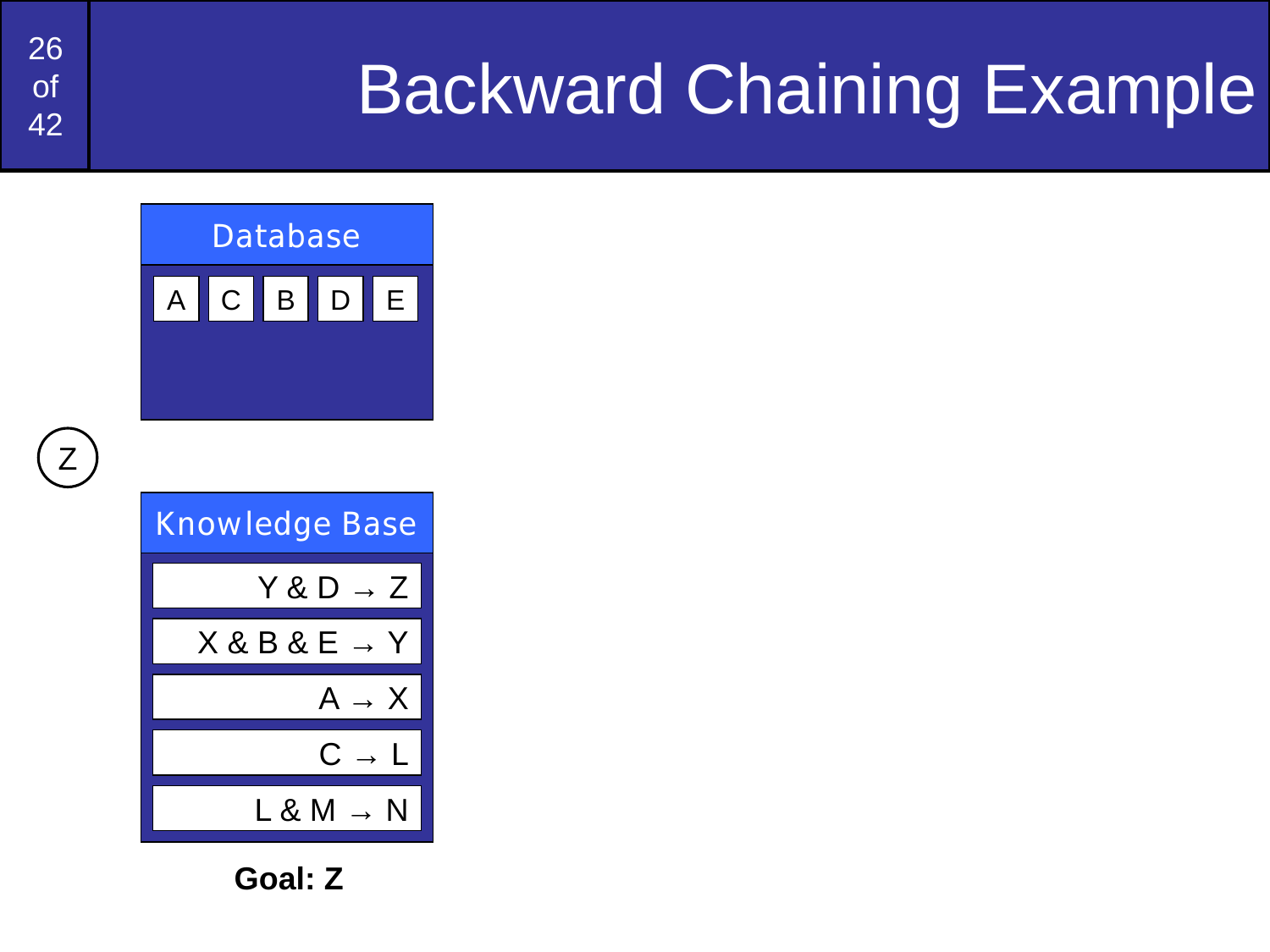

# Backward Chaining Example
Database

A
C
B
D
E
Z
Knowledge Base

Y & D → Z
X & B & E → Y
A → X
C → L
L & M → N
Goal: Z